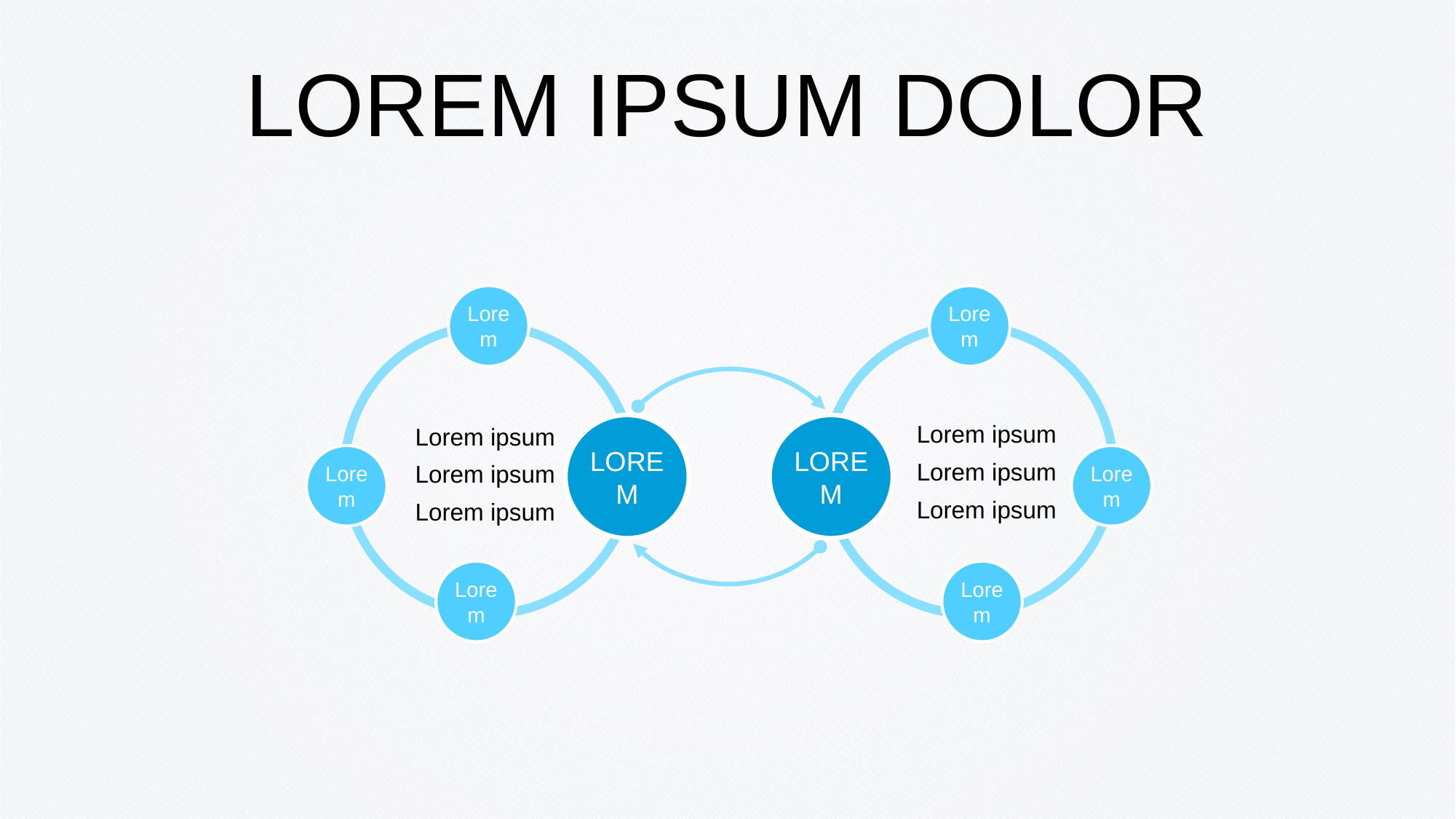

# LOREM IPSUM DOLOR
Lorem
Lorem

Lorem ipsum
Lorem ipsum
Lorem ipsum
Lorem ipsum
Lorem ipsum
Lorem ipsum
LOREM
LOREM
Lorem
Lorem
Lorem
Lorem